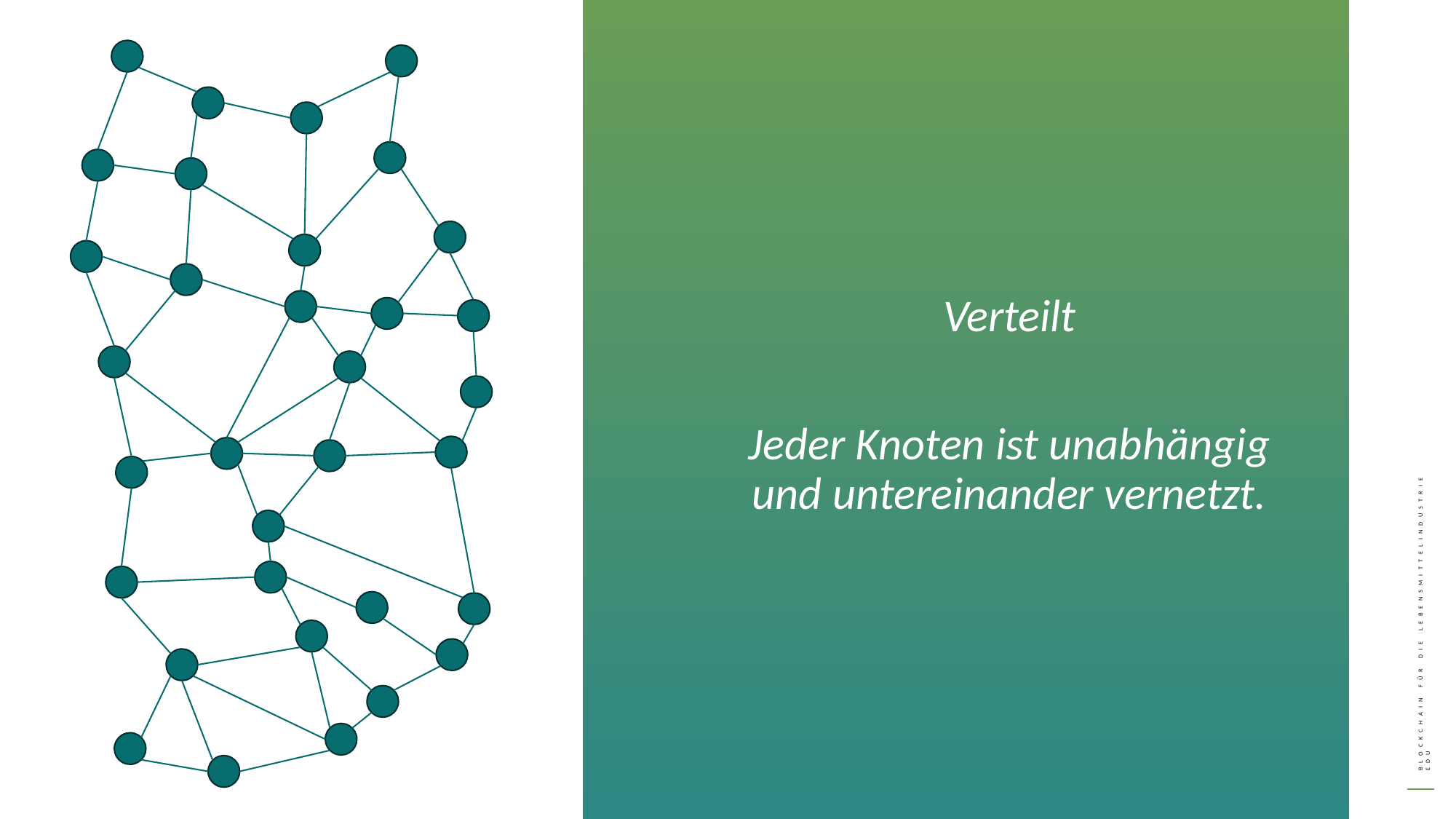

Verteilt

Jeder Knoten ist unabhängig und untereinander vernetzt.